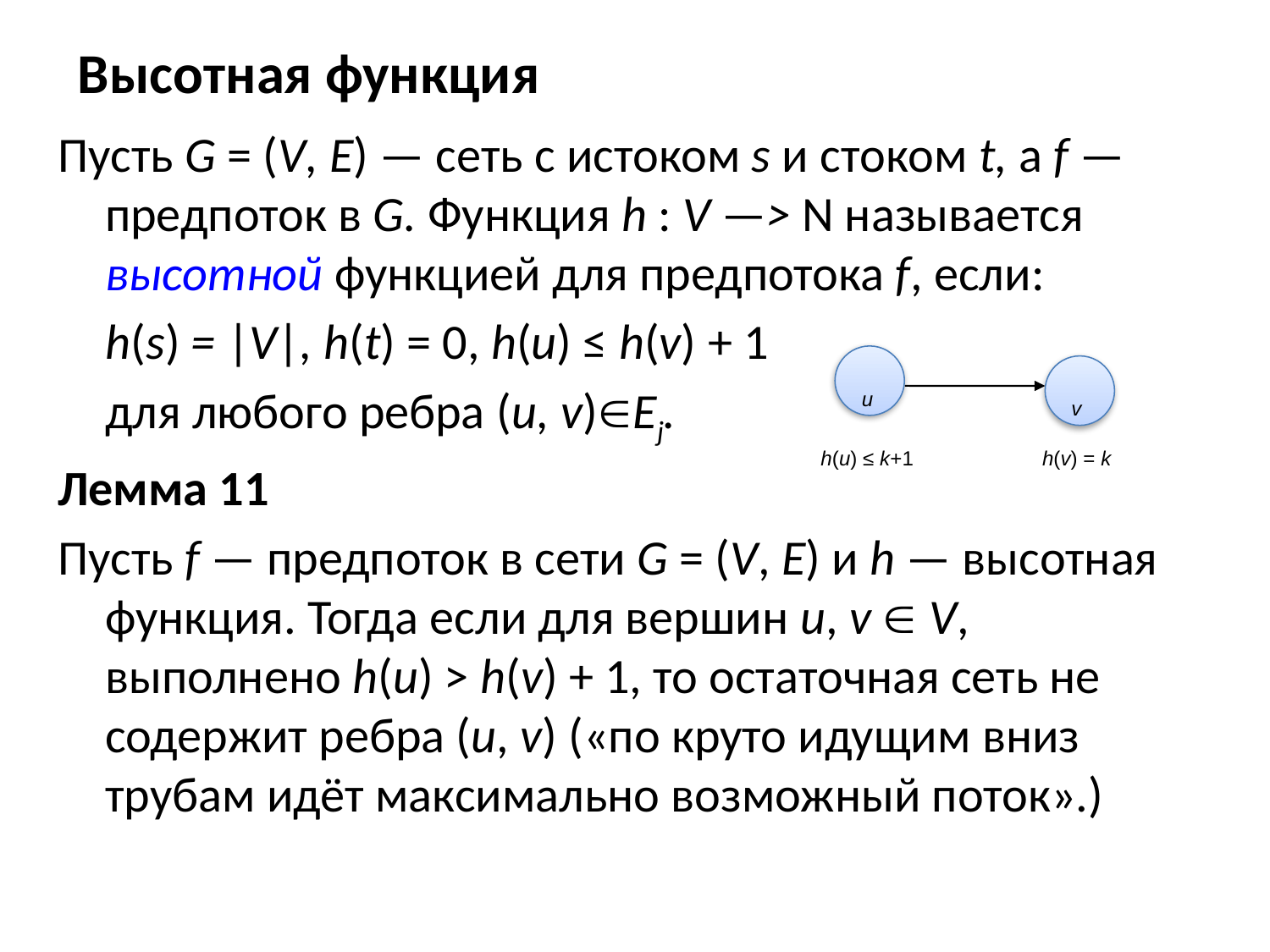

# Высотная функция
Пусть G = (V, Е) — сеть с истоком s и стоком t, а f — предпоток в G. Функция h : V —> N называется высотной функцией для предпотока f, если:
	h(s) = |V|, h(t) = 0, h(u) ≤ h(v) + 1
	для любого ребра (и, v)∈Ej.
Лемма 11
Пусть f — предпоток в сети G = (V, Е) и h — высотная функция. Тогда если для вершин и, v ∈ V, выполнено h(u) > h(v) + 1, то остаточная сеть не содержит ребра (и, v) («по круто идущим вниз трубам идёт максимально возможный поток».)

u

v

h(u) ≤ k+1
h(v) = k